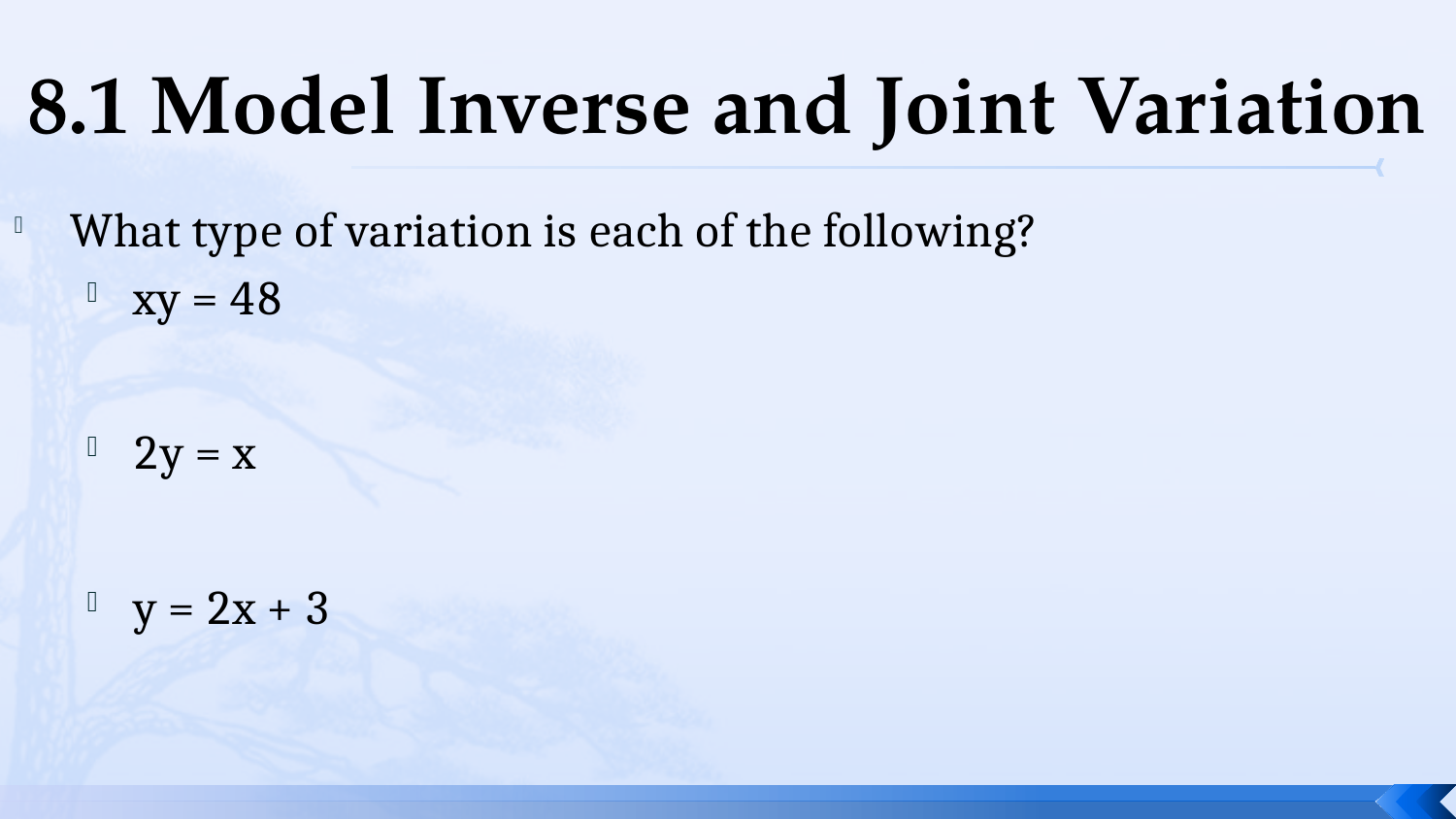

# 8.1 Model Inverse and Joint Variation
What type of variation is each of the following?
xy = 48

2y = x

y = 2x + 3